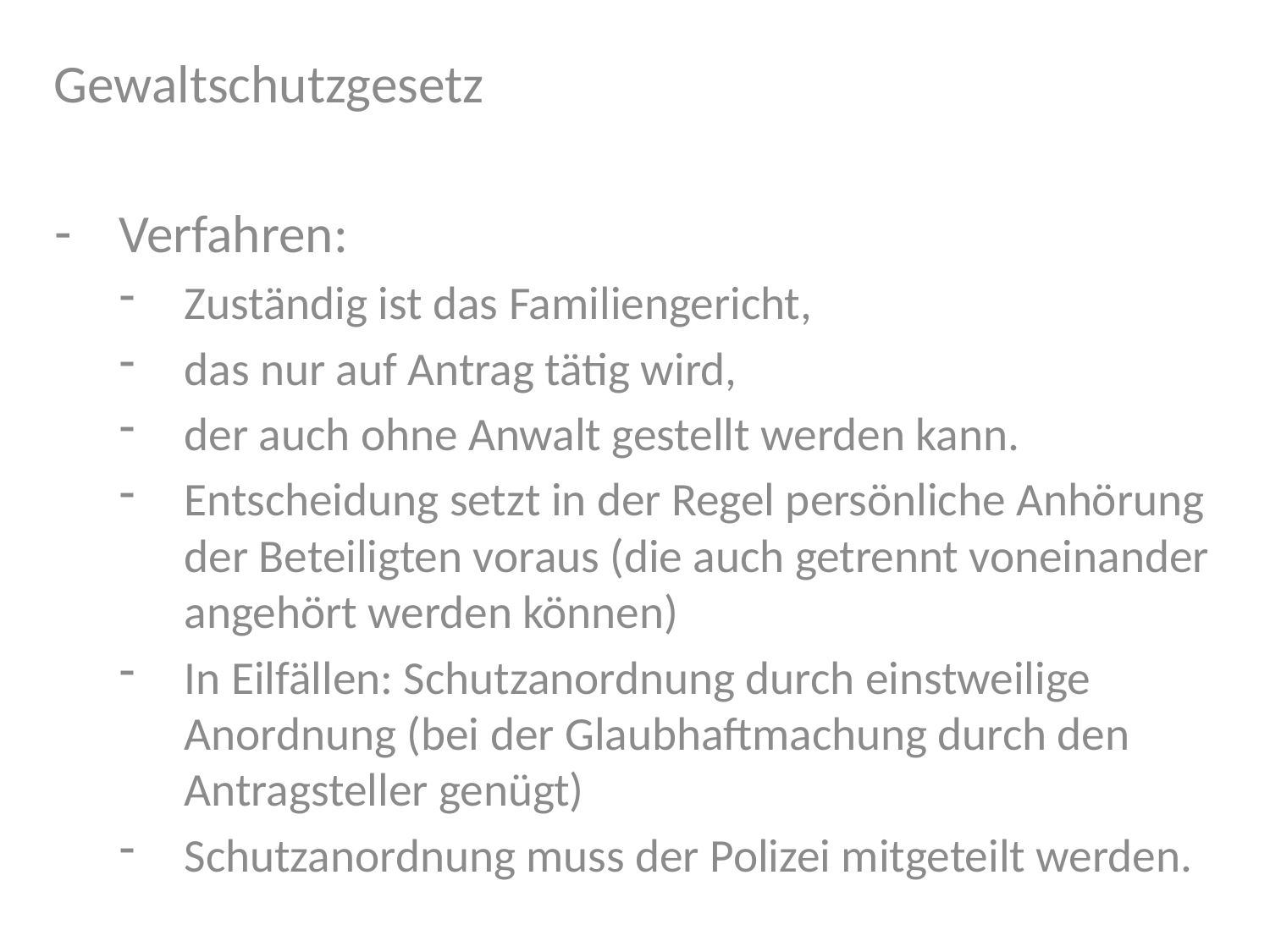

Gewaltschutzgesetz

Verfahren:
Zuständig ist das Familiengericht,
das nur auf Antrag tätig wird,
der auch ohne Anwalt gestellt werden kann.
Entscheidung setzt in der Regel persönliche Anhörung der Beteiligten voraus (die auch getrennt voneinander angehört werden können)
In Eilfällen: Schutzanordnung durch einstweilige Anordnung (bei der Glaubhaftmachung durch den Antragsteller genügt)
Schutzanordnung muss der Polizei mitgeteilt werden.